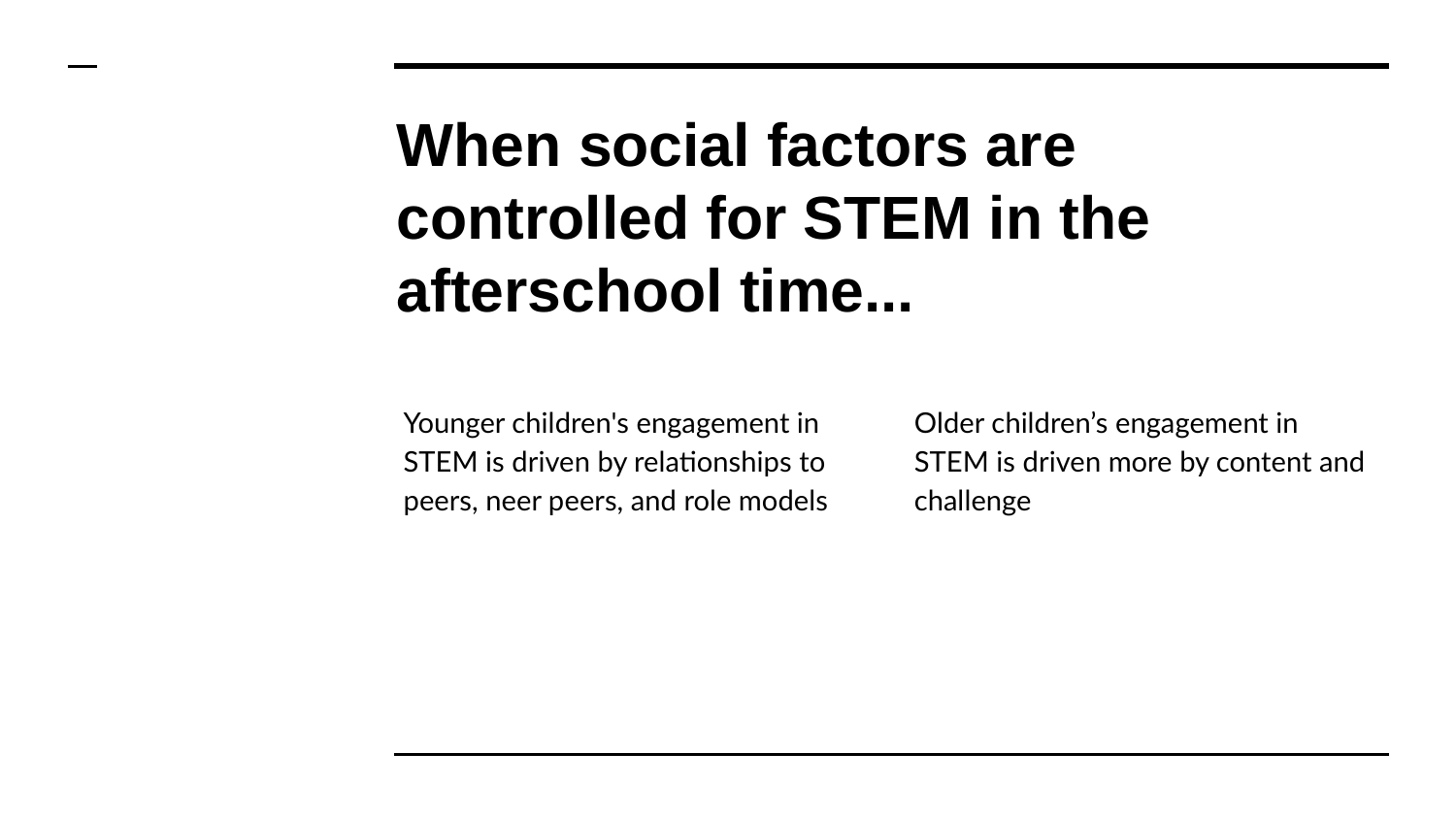

# When social factors are controlled for STEM in the afterschool time...
Younger children's engagement in STEM is driven by relationships to peers, neer peers, and role models
Older children’s engagement in STEM is driven more by content and challenge